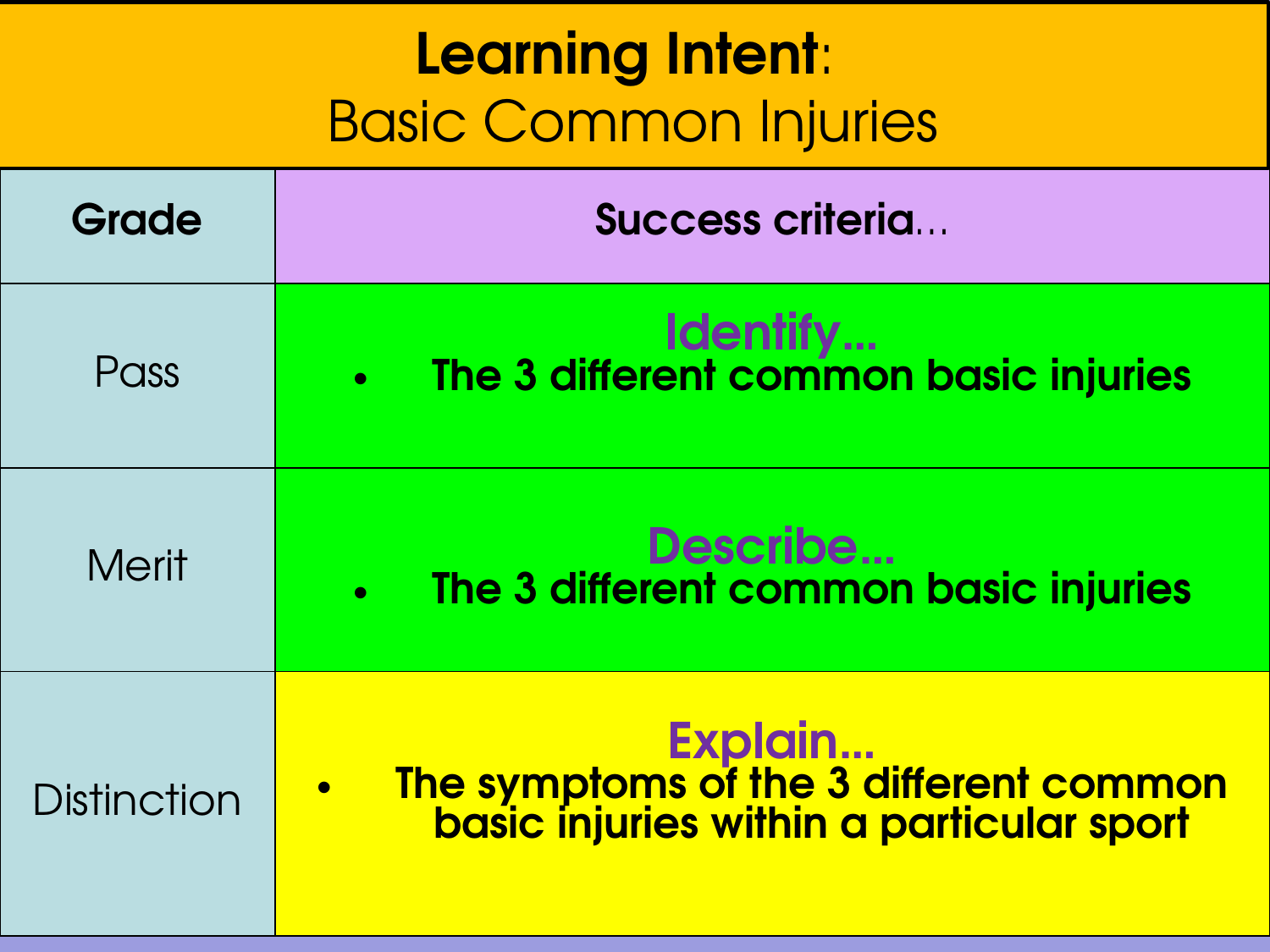

# Learning Intent: Basic Common Injuries
| Grade | Success criteria… |
| --- | --- |
| Pass | Identify… The 3 different common basic injuries |
| Merit | Describe… The 3 different common basic injuries |
| Distinction | Explain… The symptoms of the 3 different common basic injuries within a particular sport |